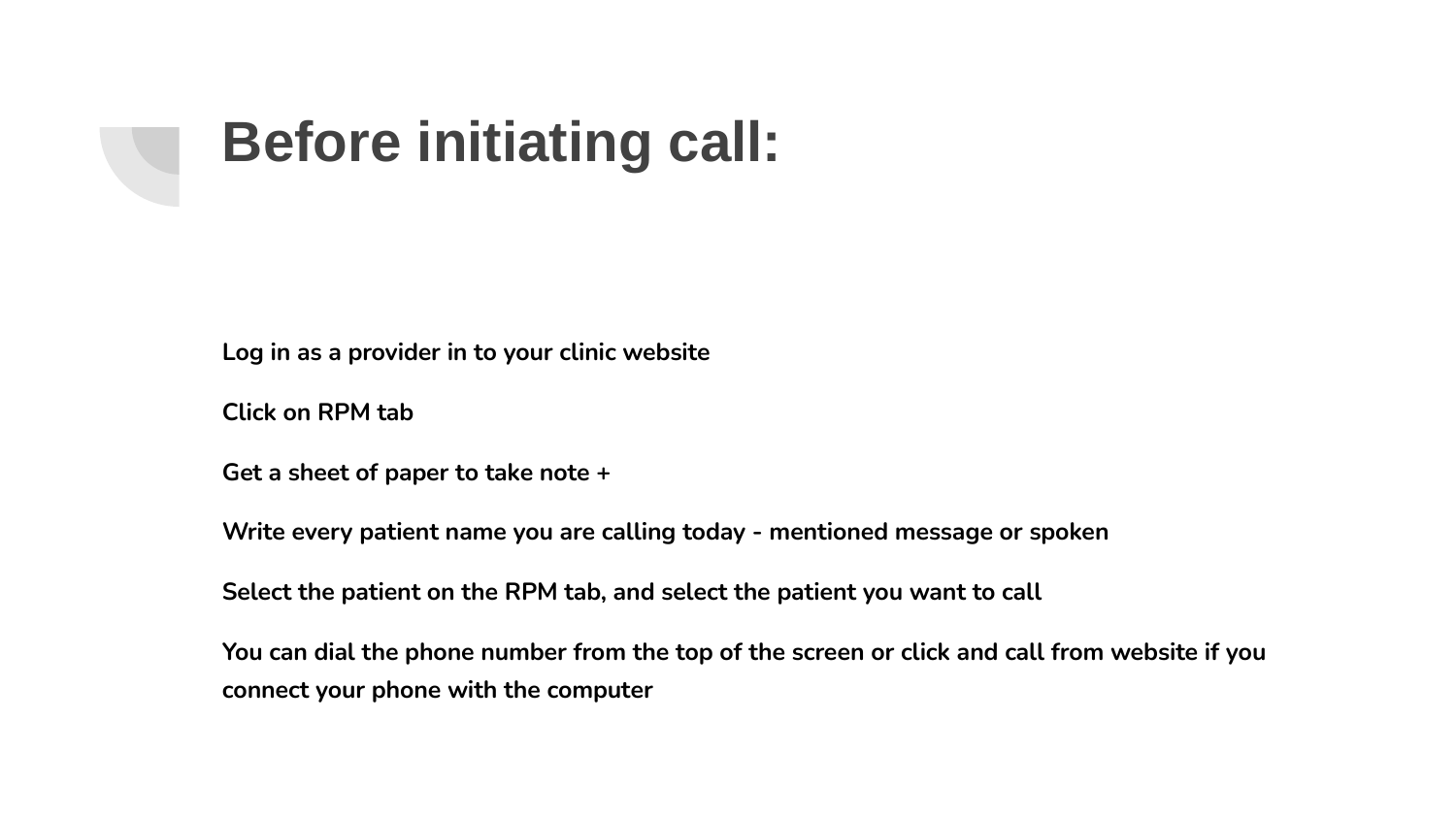

# Before initiating call:
Log in as a provider in to your clinic website
Click on RPM tab
Get a sheet of paper to take note +
Write every patient name you are calling today - mentioned message or spoken
Select the patient on the RPM tab, and select the patient you want to call
You can dial the phone number from the top of the screen or click and call from website if you connect your phone with the computer